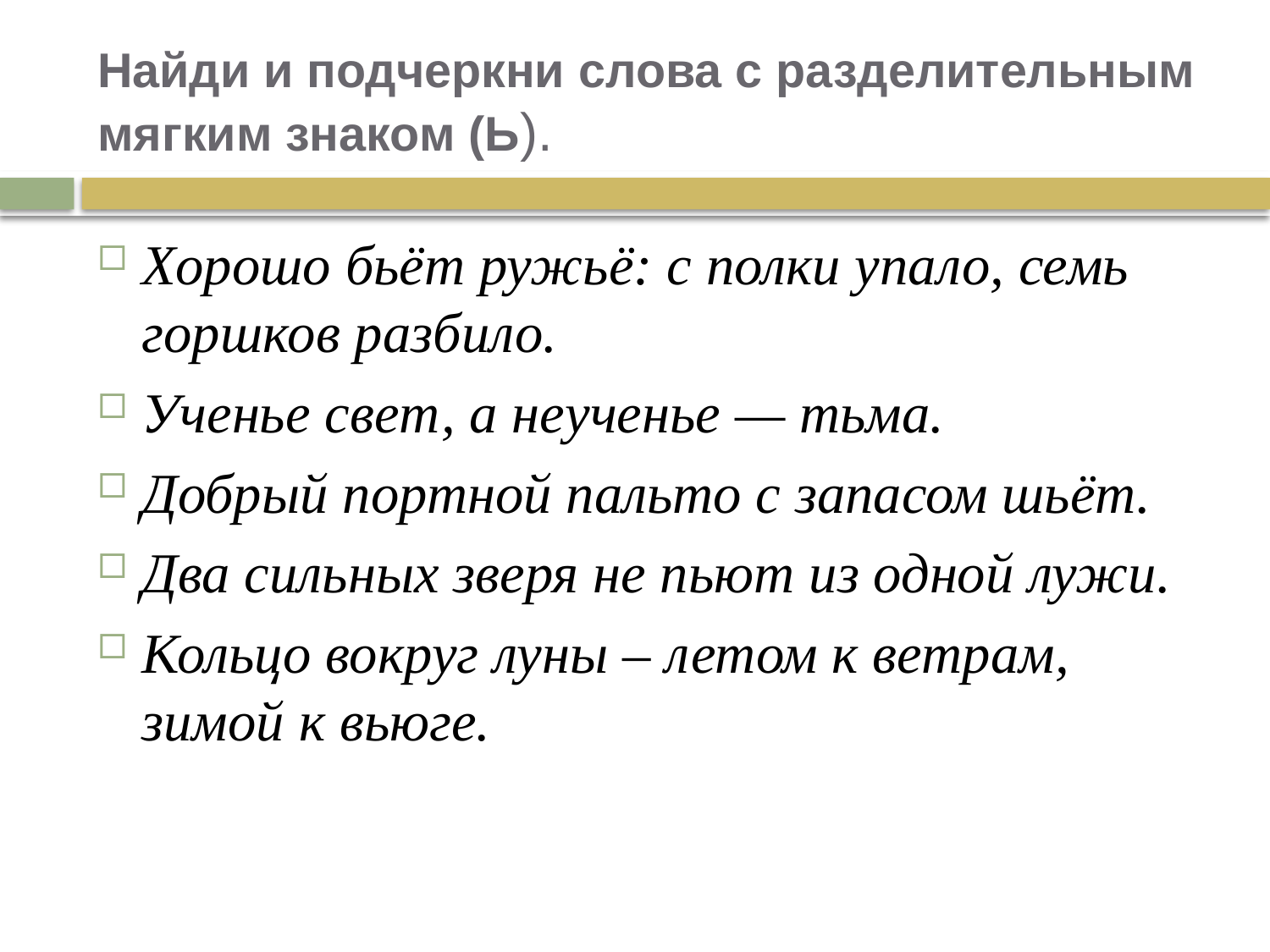

# Найди и подчеркни слова с разделительным мягким знаком (Ь).
Хорошо бьёт ружьё: с полки упало, семь горшков разбило.
Ученье свет, а неученье — тьма.
Добрый портной пальто с запасом шьёт.
Два сильных зверя не пьют из одной лужи.
Кольцо вокруг луны – летом к ветрам, зимой к вьюге.